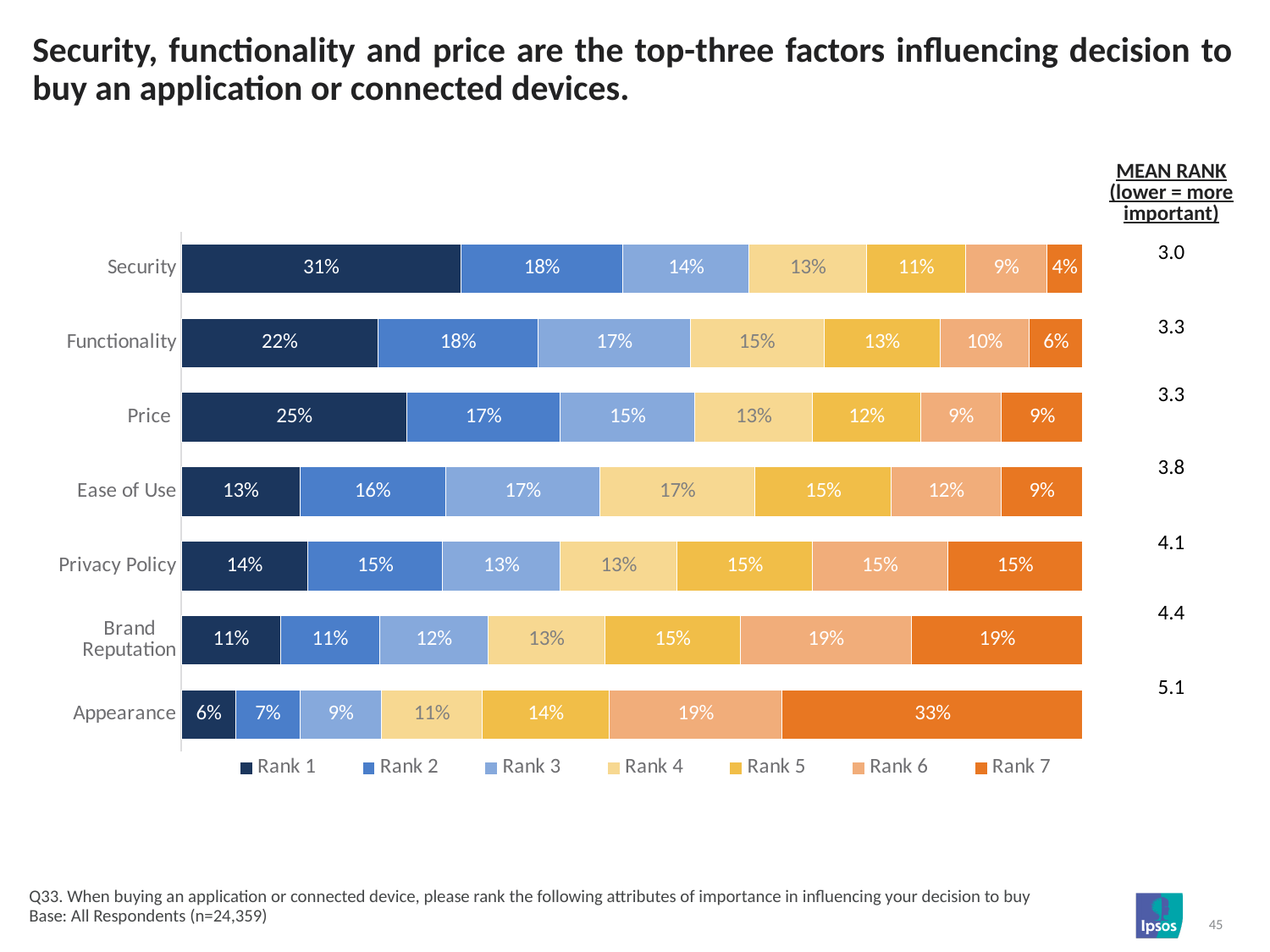

# Security, functionality and price are the top-three factors influencing decision to buy an application or connected devices.
| MEAN RANK (lower = more important) |
| --- |
| 3.0 |
| 3.3 |
| 3.3 |
| 3.8 |
| 4.1 |
| 4.4 |
| 5.1 |
|  |

### Chart

| Category | Rank 1 | Rank 2 | Rank 3 | Rank 4 | Rank 5 | Rank 6 | Rank 7 |
|---|---|---|---|---|---|---|---|
| Security | 0.31 | 0.18 | 0.14 | 0.13 | 0.11 | 0.09 | 0.04 |
| Functionality | 0.22 | 0.18 | 0.17 | 0.15 | 0.13 | 0.1 | 0.06 |
| Price  | 0.25 | 0.17 | 0.15 | 0.13 | 0.12 | 0.09 | 0.09 |
| Ease of Use | 0.13 | 0.16 | 0.17 | 0.17 | 0.15 | 0.12 | 0.09 |
| Privacy Policy | 0.14 | 0.15 | 0.13 | 0.13 | 0.15 | 0.15 | 0.15 |
| Brand Reputation | 0.11 | 0.11 | 0.12 | 0.13 | 0.15 | 0.19 | 0.19 |
| Appearance | 0.06 | 0.07 | 0.09 | 0.11 | 0.14 | 0.19 | 0.33 |
Q33. When buying an application or connected device, please rank the following attributes of importance in influencing your decision to buy Base: All Respondents (n=24,359)